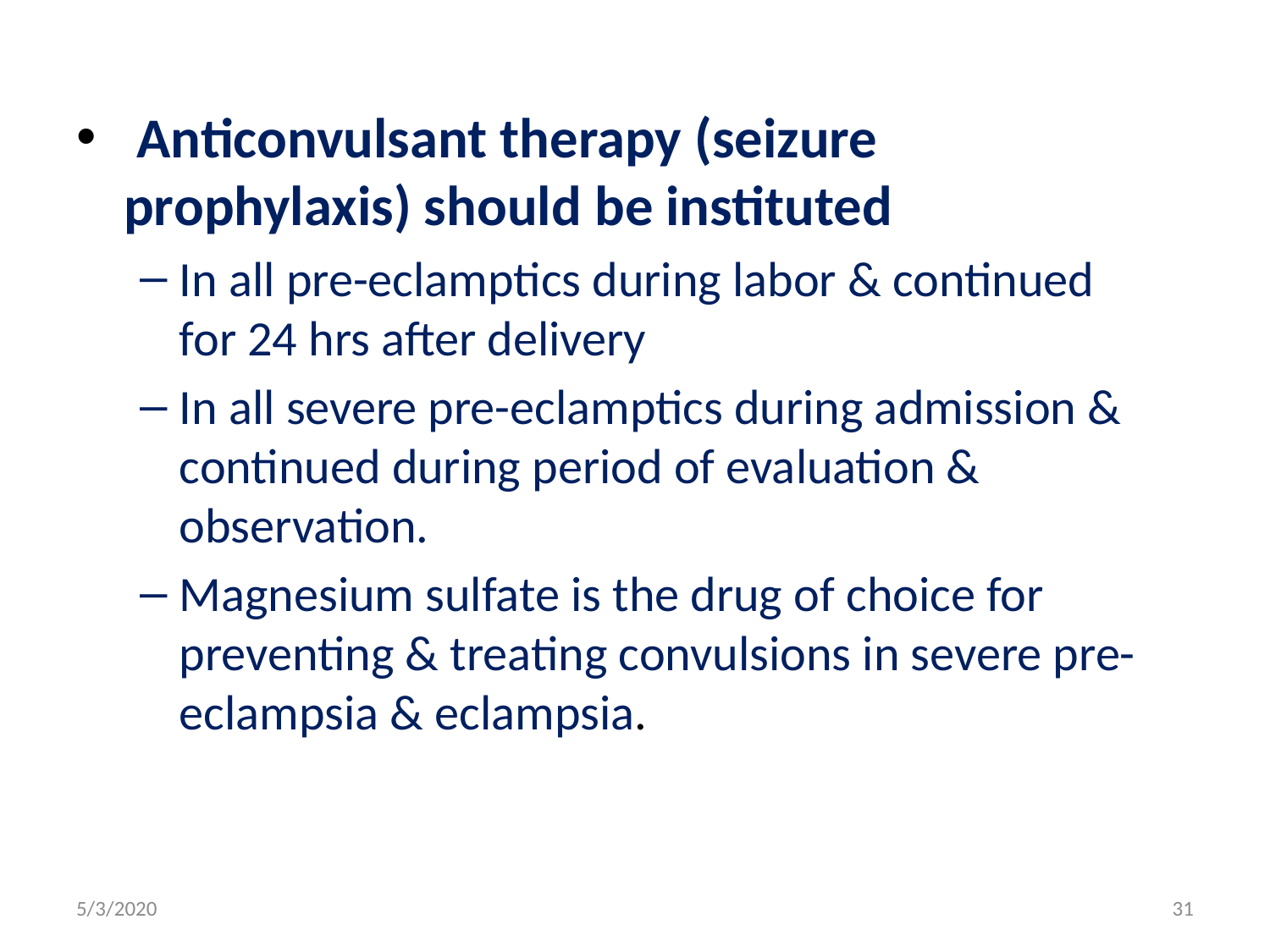

Anticonvulsant therapy (seizure prophylaxis) should be instituted
In all pre-eclamptics during labor & continued for 24 hrs after delivery
In all severe pre-eclamptics during admission & continued during period of evaluation & observation.
Magnesium sulfate is the drug of choice for preventing & treating convulsions in severe pre-eclampsia & eclampsia.
5/3/2020
31